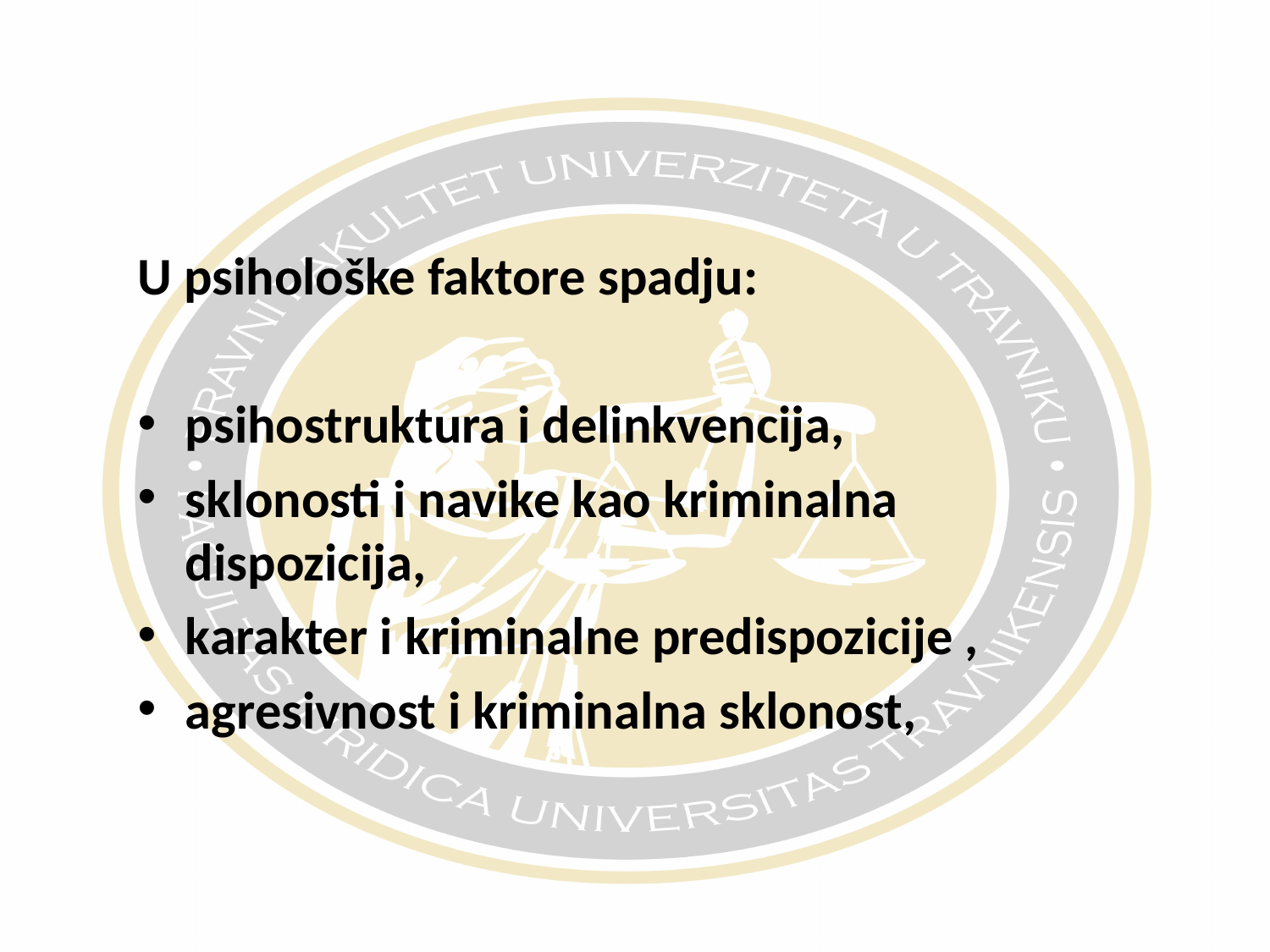

#
U psihološke faktore spadju:

psihostruktura i delinkvencija,
sklonosti i navike kao kriminalna dispozicija,
karakter i kriminalne predispozicije ,
agresivnost i kriminalna sklonost,